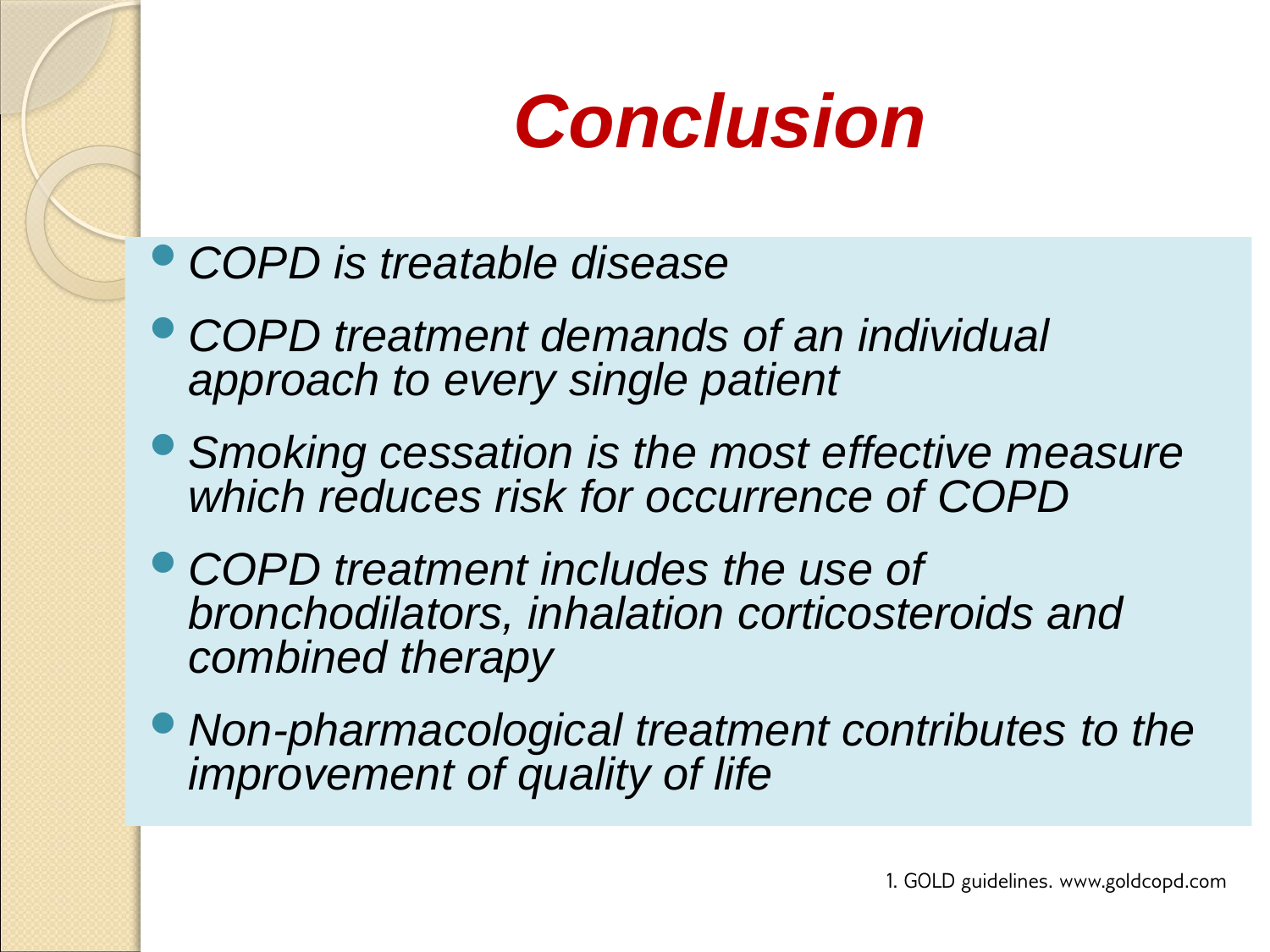

# Conclusion
COPD is treatable disease
COPD treatment demands of an individual approach to every single patient
Smoking cessation is the most effective measure which reduces risk for occurrence of COPD
COPD treatment includes the use of bronchodilators, inhalation corticosteroids and combined therapy
Non-pharmacological treatment contributes to the improvement of quality of life
1. GOLD guidelines. www.goldcopd.com